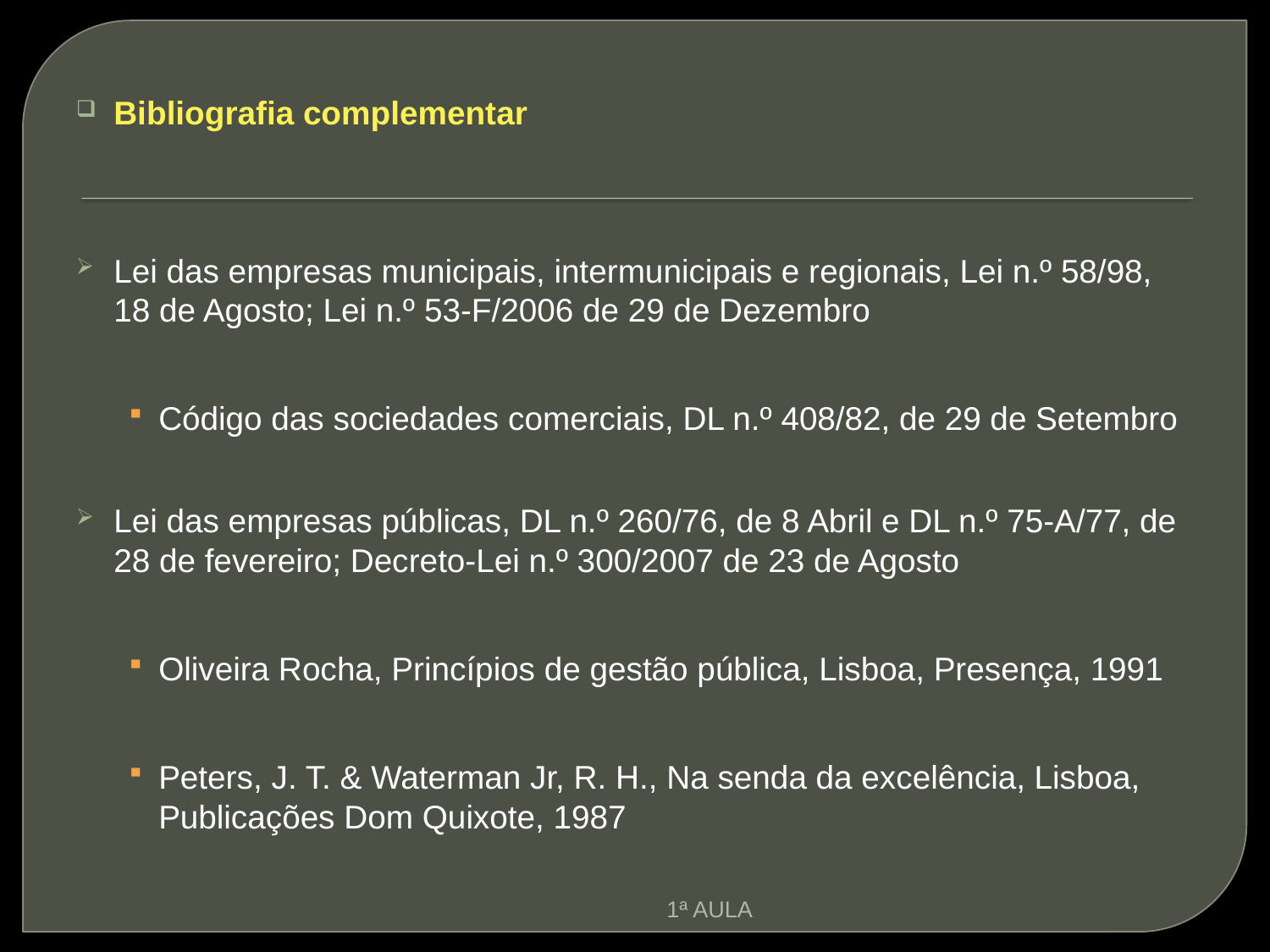

Bibliografia complementar

Lei das empresas municipais, intermunicipais e regionais, Lei n.º 58/98, 18 de Agosto; Lei n.º 53-F/2006 de 29 de Dezembro

Código das sociedades comerciais, DL n.º 408/82, de 29 de Setembro

Lei das empresas públicas, DL n.º 260/76, de 8 Abril e DL n.º 75-A/77, de 28 de fevereiro; Decreto-Lei n.º 300/2007 de 23 de Agosto

Oliveira Rocha, Princípios de gestão pública, Lisboa, Presença, 1991

Peters, J. T. & Waterman Jr, R. H., Na senda da excelência, Lisboa, Publicações Dom Quixote, 1987
1ª AULA